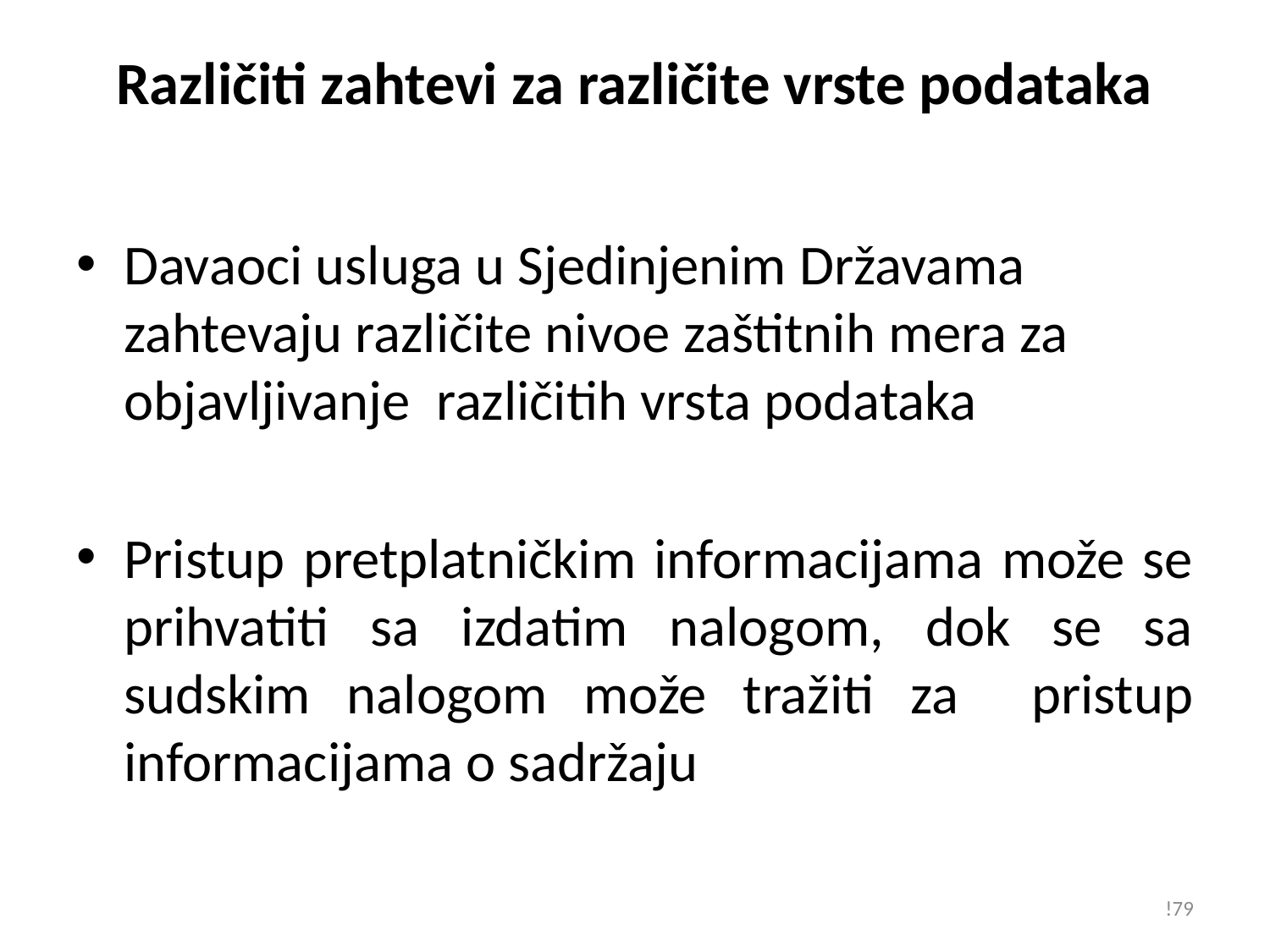

# Različiti zahtevi za različite vrste podataka
Davaoci usluga u Sjedinjenim Državama zahtevaju različite nivoe zaštitnih mera za objavljivanje  različitih vrsta podataka

Pristup pretplatničkim informacijama može se prihvatiti sa izdatim nalogom, dok se sa sudskim nalogom može tražiti za  pristup informacijama o sadržaju
!79